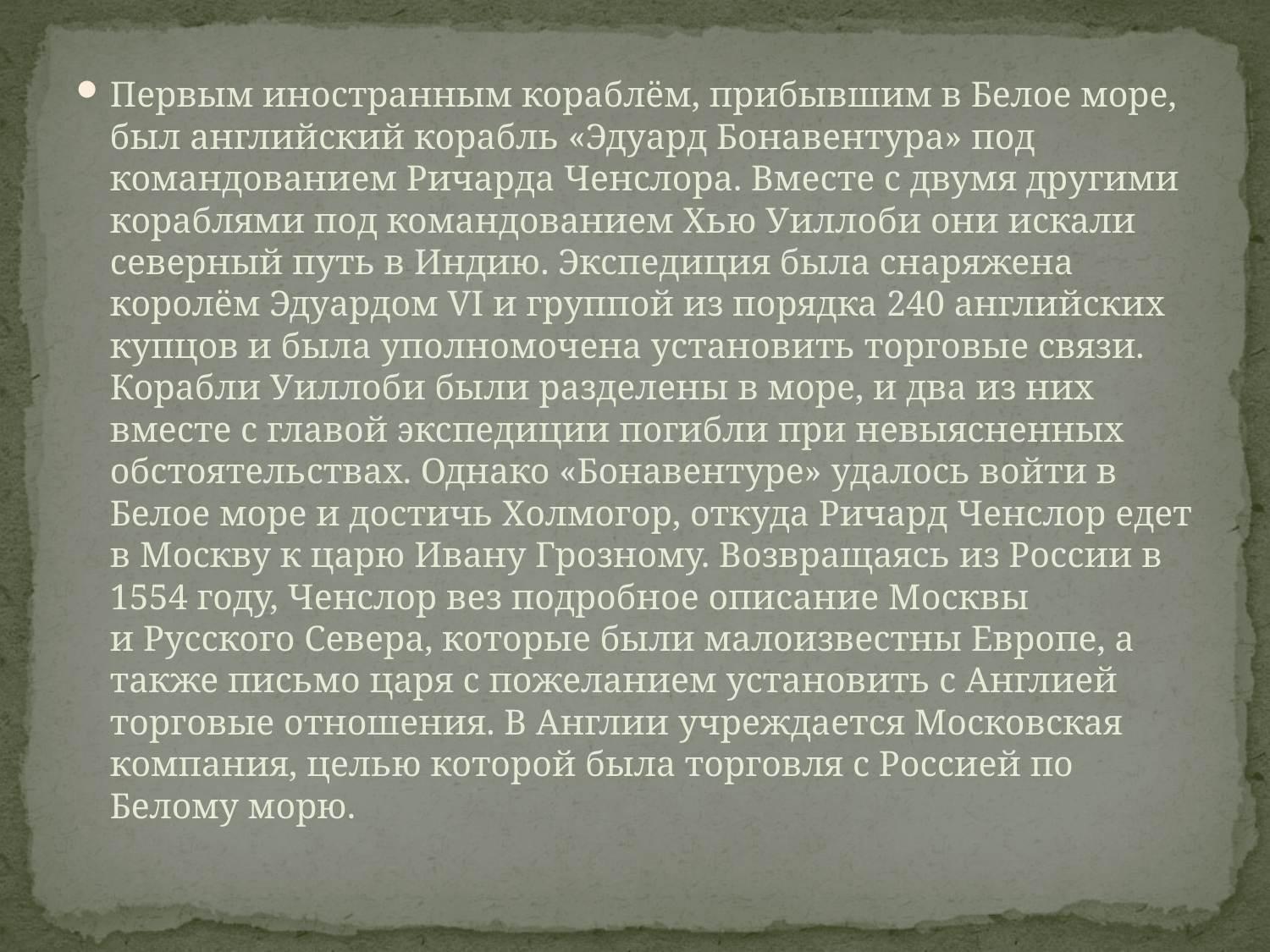

Первым иностранным кораблём, прибывшим в Белое море, был английский корабль «Эдуард Бонавентура» под командованием Ричарда Ченслора. Вместе с двумя другими кораблями под командованием Хью Уиллоби они искали северный путь в Индию. Экспедиция была снаряжена королём Эдуардом VI и группой из порядка 240 английских купцов и была уполномочена установить торговые связи. Корабли Уиллоби были разделены в море, и два из них вместе с главой экспедиции погибли при невыясненных обстоятельствах. Однако «Бонавентуре» удалось войти в Белое море и достичь Холмогор, откуда Ричард Ченслор едет в Москву к царю Ивану Грозному. Возвращаясь из России в 1554 году, Ченслор вез подробное описание Москвы и Русского Севера, которые были малоизвестны Европе, а также письмо царя с пожеланием установить с Англией торговые отношения. В Англии учреждается Московская компания, целью которой была торговля с Россией по Белому морю.